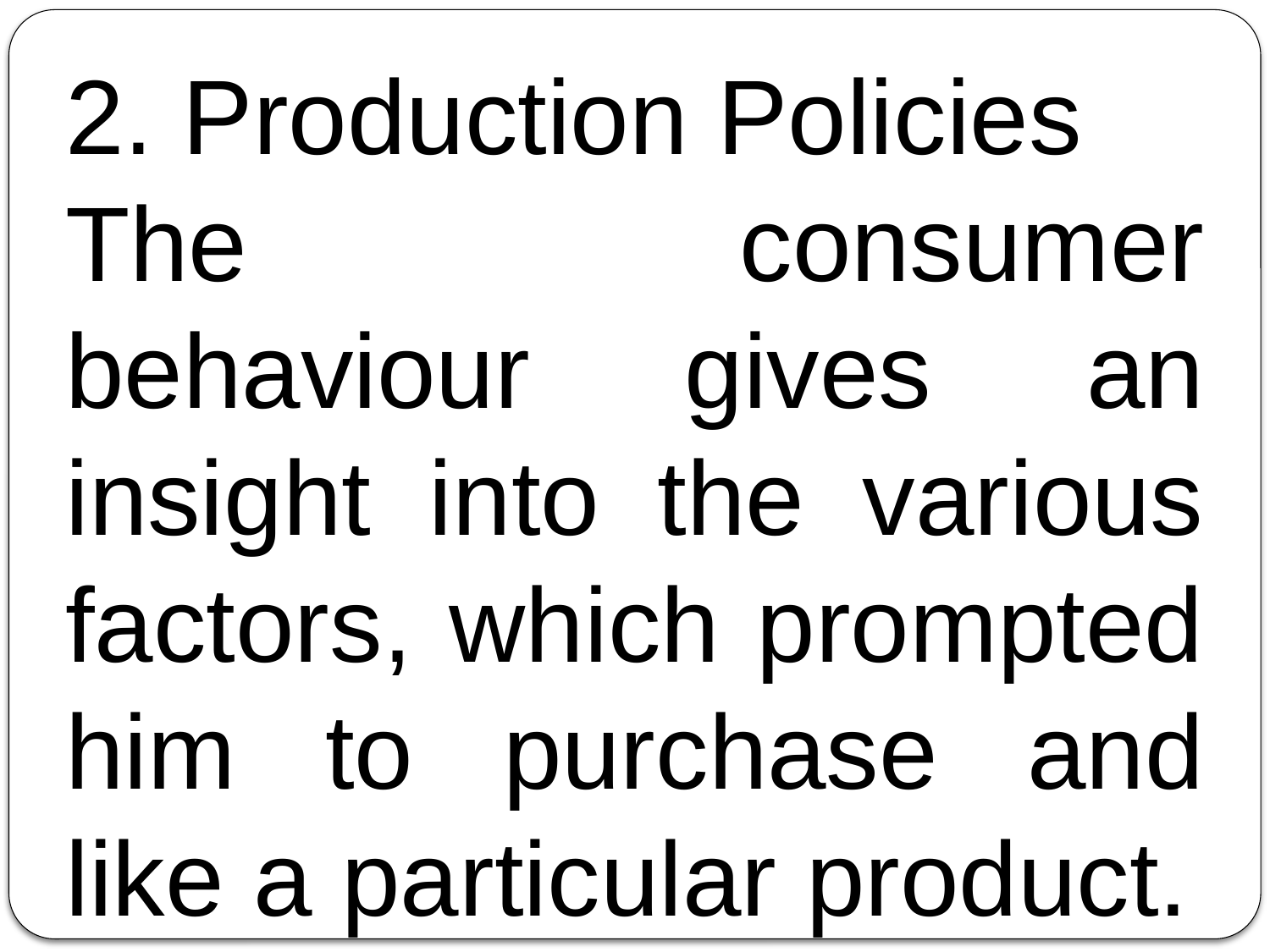

2. Production Policies
The consumer behaviour gives an insight into the various factors, which prompted him to purchase and like a particular product.